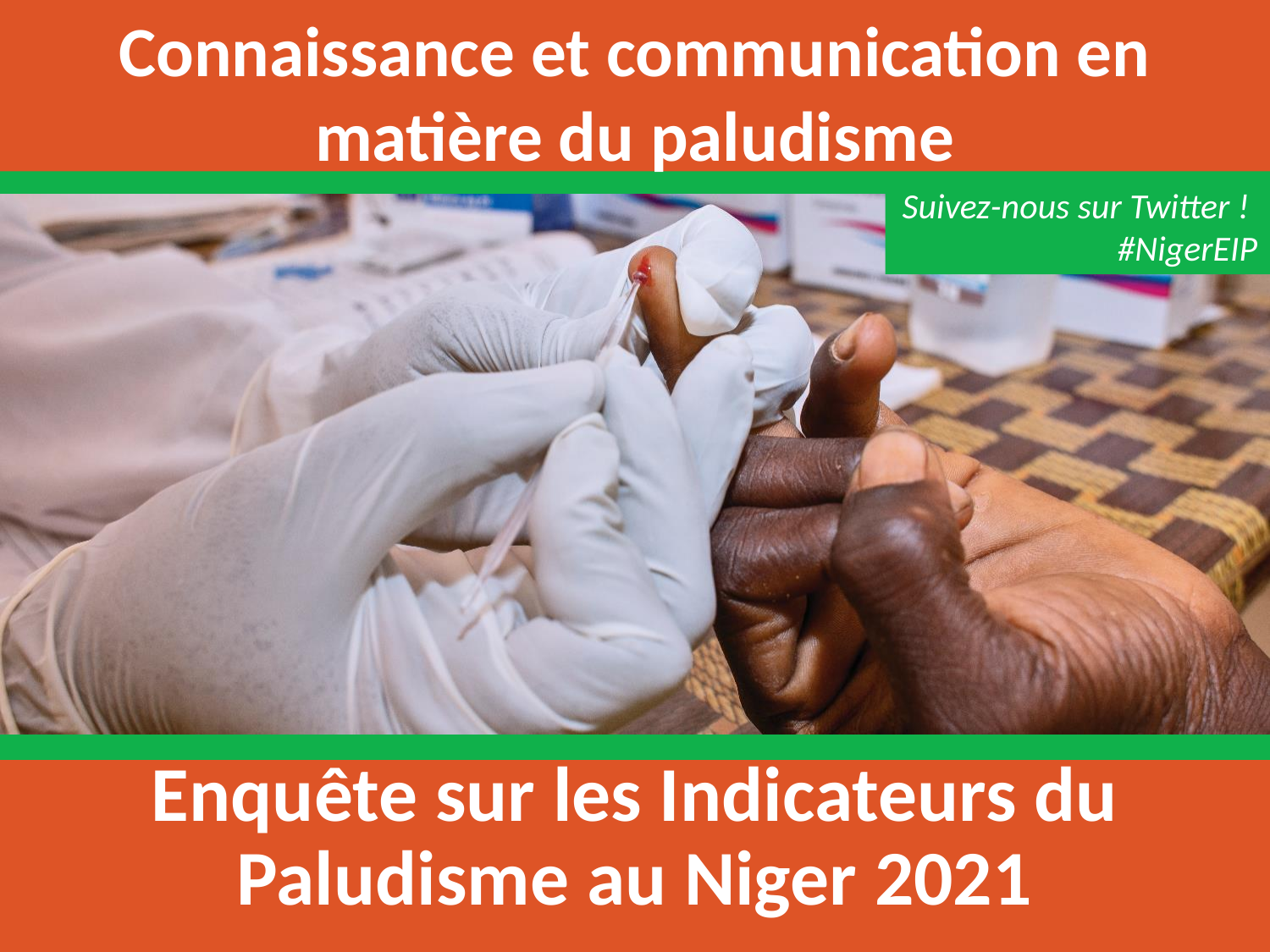

Connaissance et communication en matière du paludisme
Suivez-nous sur Twitter !
#NigerEIP